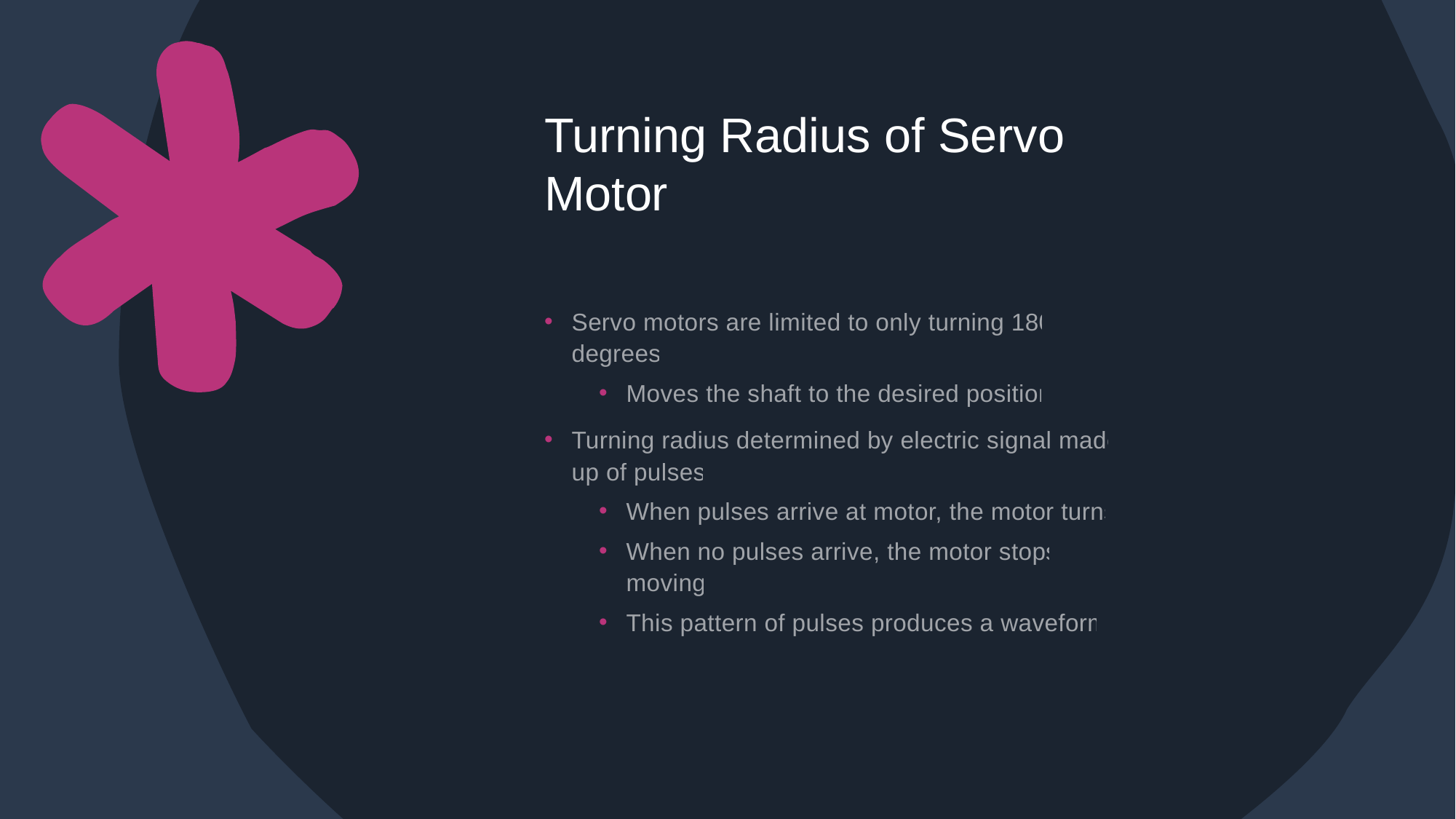

# Turning Radius of Servo Motor
Servo motors are limited to only turning 180 degrees
Moves the shaft to the desired position
Turning radius determined by electric signal made up of pulses
When pulses arrive at motor, the motor turns
When no pulses arrive, the motor stops moving
This pattern of pulses produces a waveform